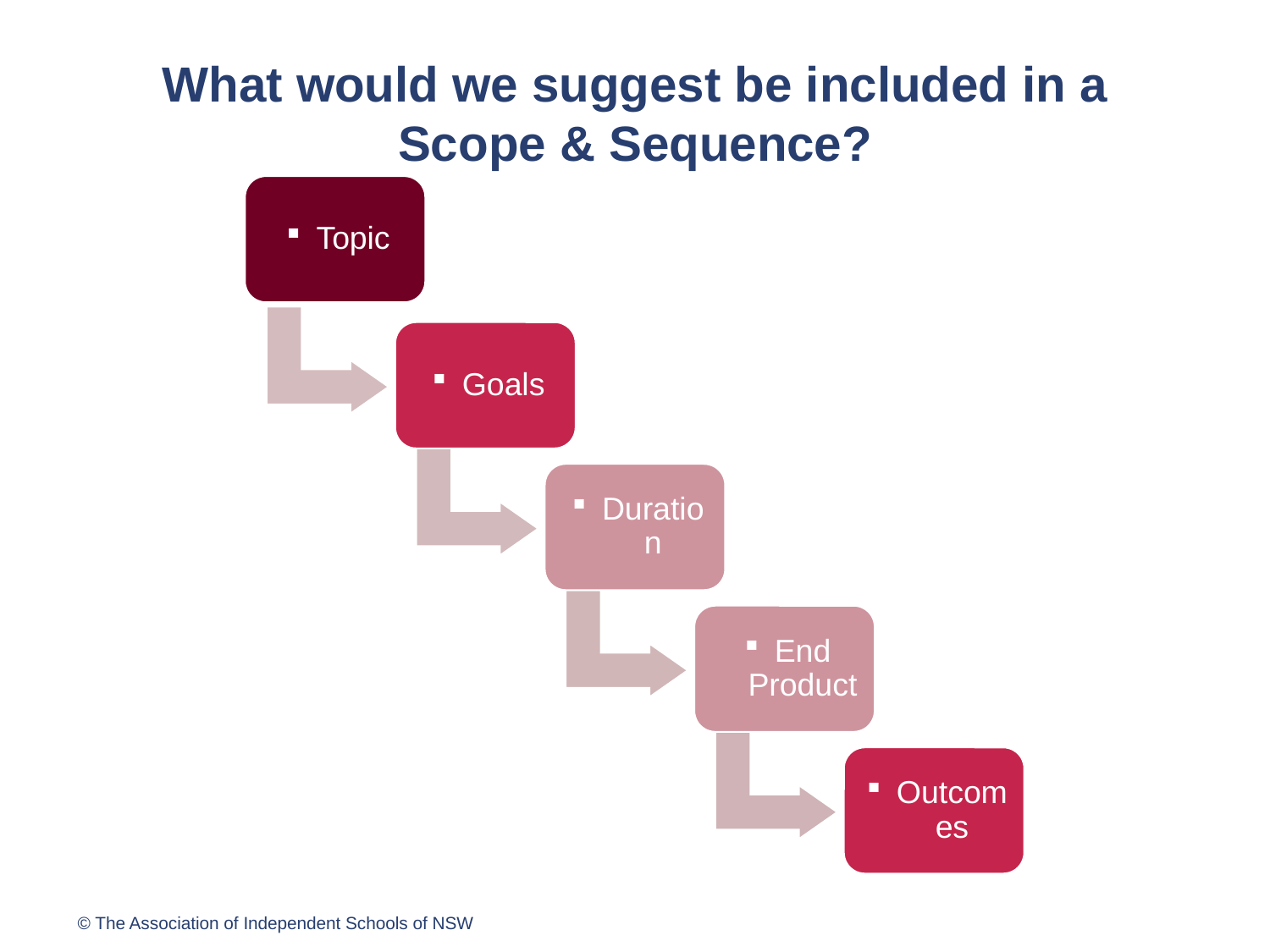

# What would we suggest be included in a Scope & Sequence?
Topic
Goals
Duration
End Product
Outcomes